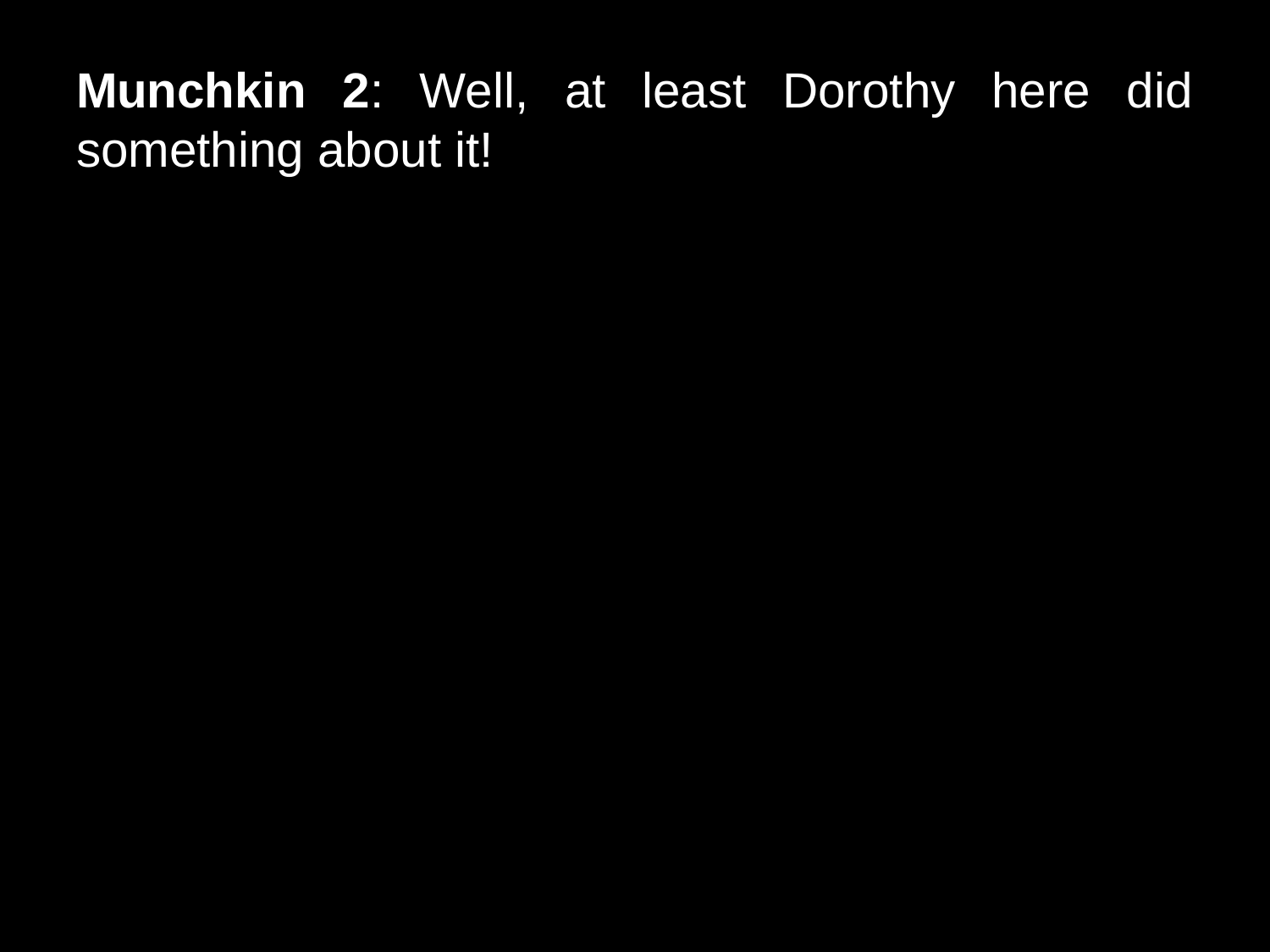

# Munchkin 2: Well, at least Dorothy here did something about it!